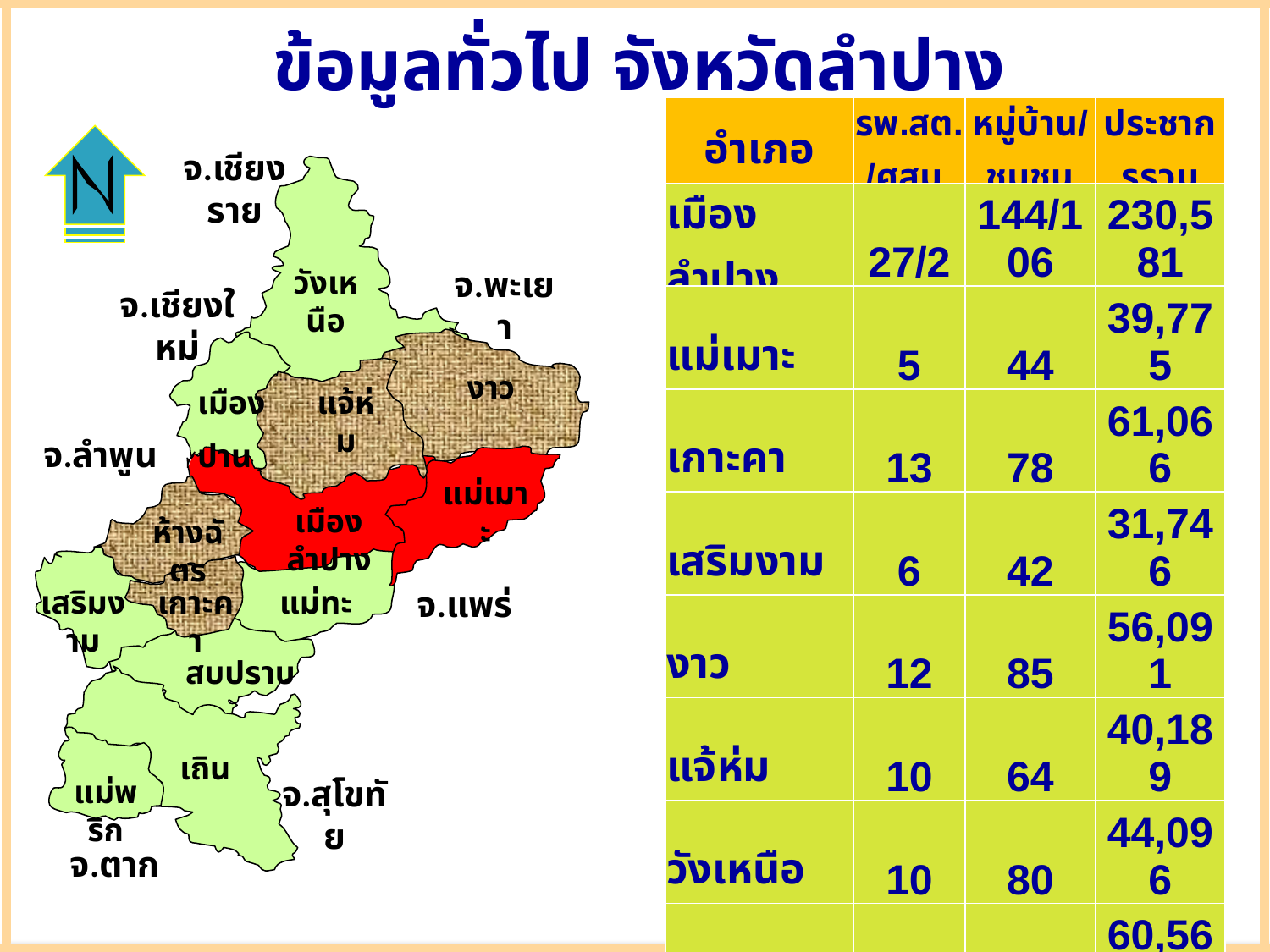

ข้อมูลทั่วไป จังหวัดลำปาง
| อำเภอ | รพ.สต./ศสม. | หมู่บ้าน/ชุมชน | ประชากรรวม |
| --- | --- | --- | --- |
| เมืองลำปาง | 27/2 | 144/106 | 230,581 |
| แม่เมาะ | 5 | 44 | 39,775 |
| เกาะคา | 13 | 78 | 61,066 |
| เสริมงาม | 6 | 42 | 31,746 |
| งาว | 12 | 85 | 56,091 |
| แจ้ห่ม | 10 | 64 | 40,189 |
| วังเหนือ | 10 | 80 | 44,096 |
| เถิน | 18 | 95 | 60,567 |
| แม่พริก | 6 | 30 | 16,534 |
| แม่ทะ | 13 | 94 | 59,664 |
| สบปราบ | 4 | 46 | 27,679 |
| ห้างฉัตร | 10 | 73 | 50,568 |
| เมืองปาน | 8 | 56 | 33,573 |
| รวม | 142/2 | 931/106 | 752,129 |

N
จ.เชียงราย

วังเหนือ
จ.พะเยา
จ.เชียงใหม่

งาว
เมือง
ปาน
แจ้ห่ม
จ.ลำพูน

แม่เมาะ

เมืองลำปาง
ห้างฉัตร

เสริมงาม
เกาะคา
แม่ทะ
จ.แพร่

สบปราบ

เถิน
แม่พริก
จ.สุโขทัย
จ.ตาก